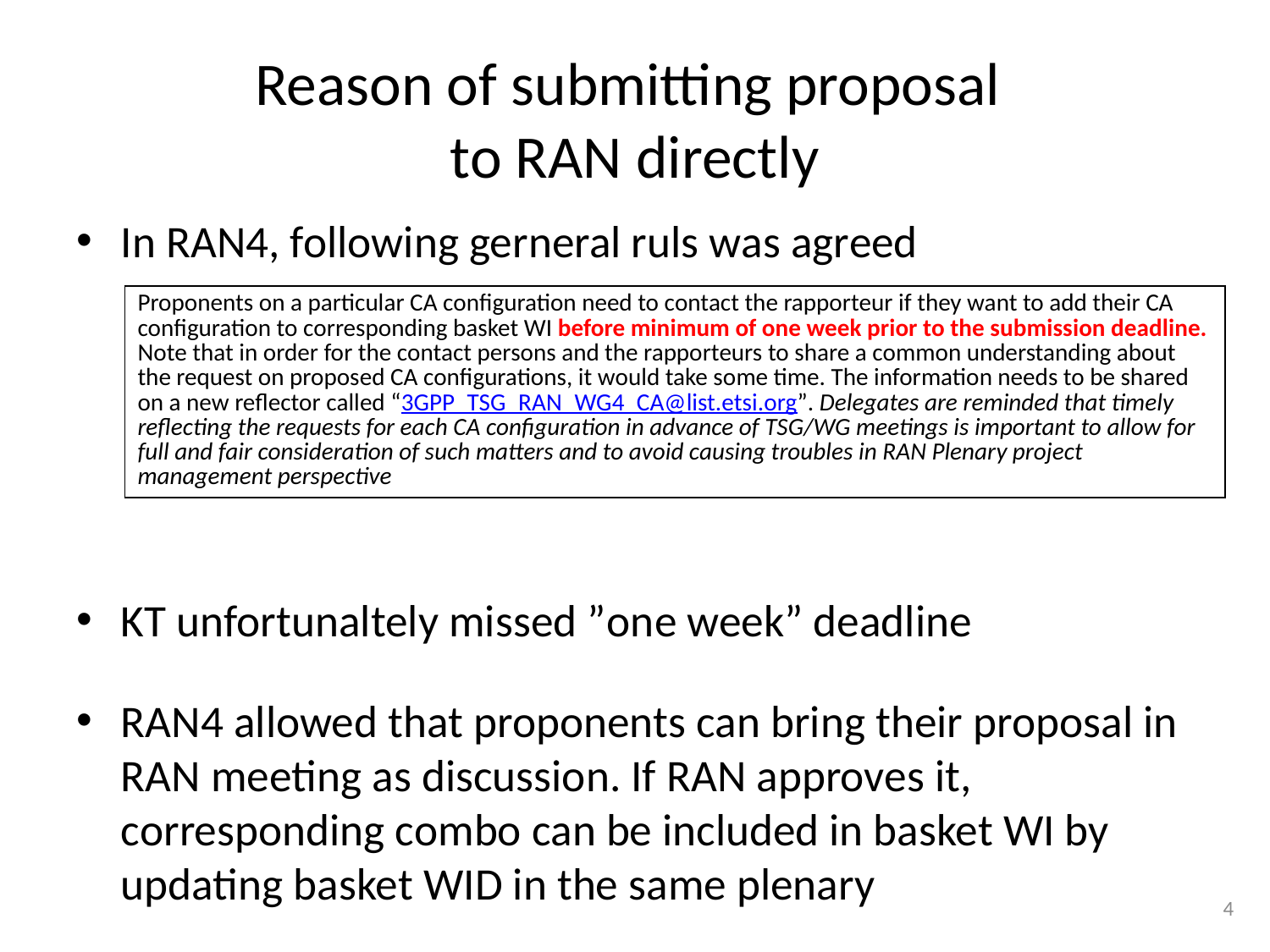

# Reason of submitting proposal to RAN directly
In RAN4, following gerneral ruls was agreed

KT unfortunaltely missed ”one week” deadline

RAN4 allowed that proponents can bring their proposal in RAN meeting as discussion. If RAN approves it, corresponding combo can be included in basket WI by updating basket WID in the same plenary
| Proponents on a particular CA configuration need to contact the rapporteur if they want to add their CA configuration to corresponding basket WI before minimum of one week prior to the submission deadline. Note that in order for the contact persons and the rapporteurs to share a common understanding about the request on proposed CA configurations, it would take some time. The information needs to be shared on a new reflector called “3GPP\_TSG\_RAN\_WG4\_CA@list.etsi.org”. Delegates are reminded that timely reflecting the requests for each CA configuration in advance of TSG/WG meetings is important to allow for full and fair consideration of such matters and to avoid causing troubles in RAN Plenary project management perspective |
| --- |
4